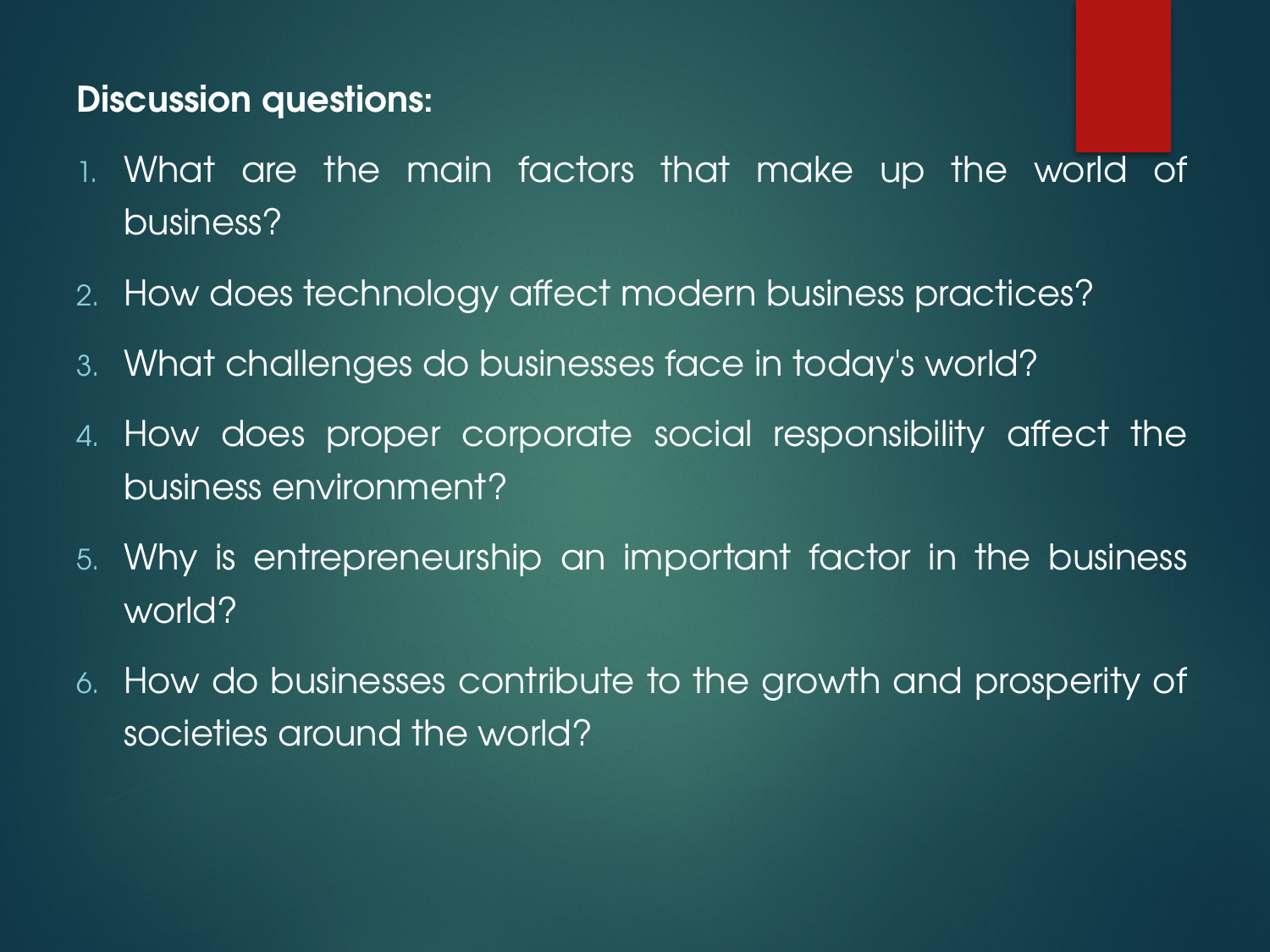

Discussion questions:
What are the main factors that make up the world of business?
How does technology affect modern business practices?
What challenges do businesses face in today's world?
How does proper corporate social responsibility affect the business environment?
Why is entrepreneurship an important factor in the business world?
How do businesses contribute to the growth and prosperity of societies around the world?